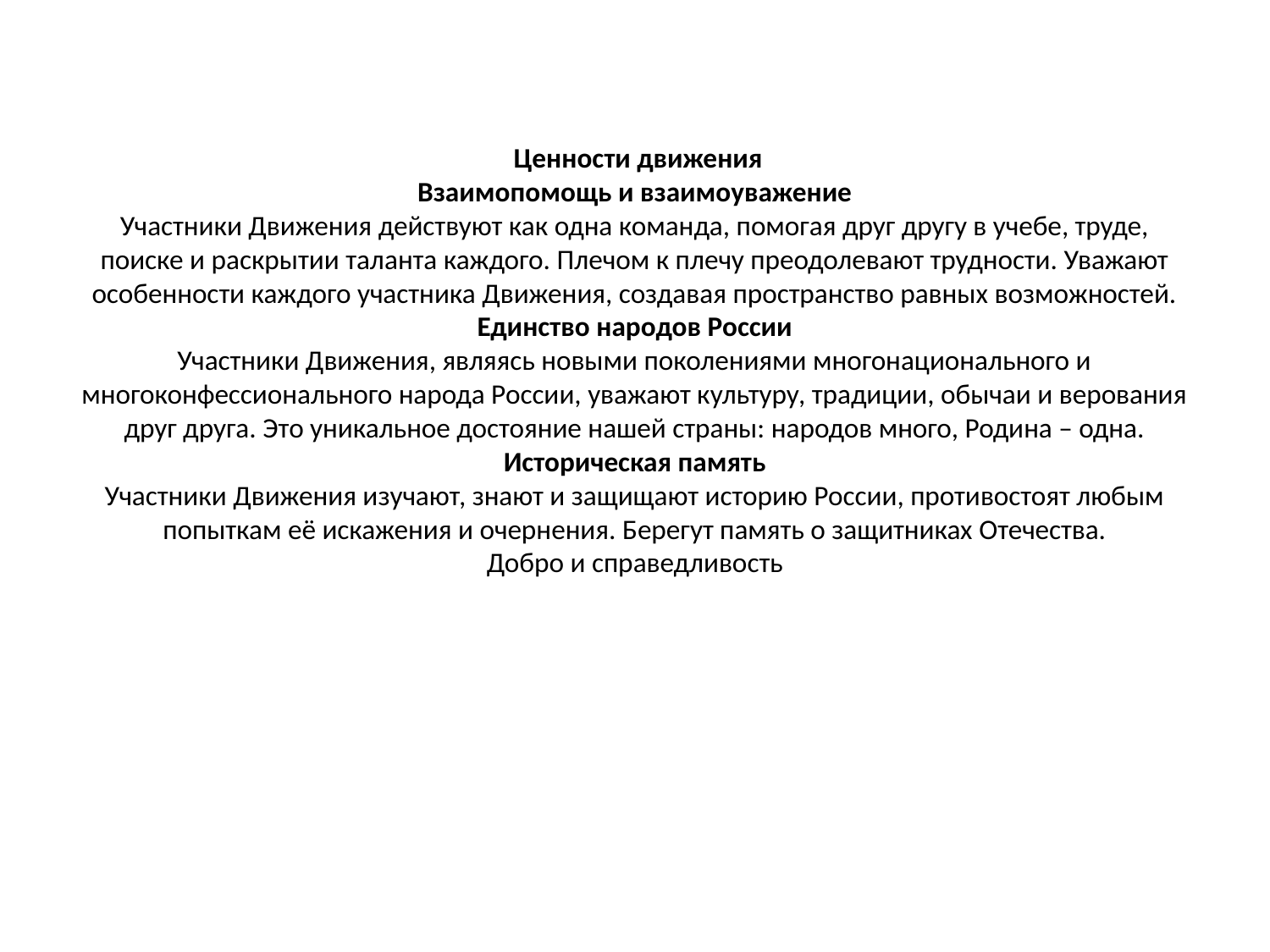

# Ценности движения Взаимопомощь и взаимоуважение Участники Движения действуют как одна команда, помогая друг другу в учебе, труде, поиске и раскрытии таланта каждого. Плечом к плечу преодолевают трудности. Уважают особенности каждого участника Движения, создавая пространство равных возможностей. Единство народов России Участники Движения, являясь новыми поколениями многонационального и многоконфессионального народа России, уважают культуру, традиции, обычаи и верования друг друга. Это уникальное достояние нашей страны: народов много, Родина – одна. Историческая память Участники Движения изучают, знают и защищают историю России, противостоят любым попыткам её искажения и очернения. Берегут память о защитниках Отечества. Добро и справедливость